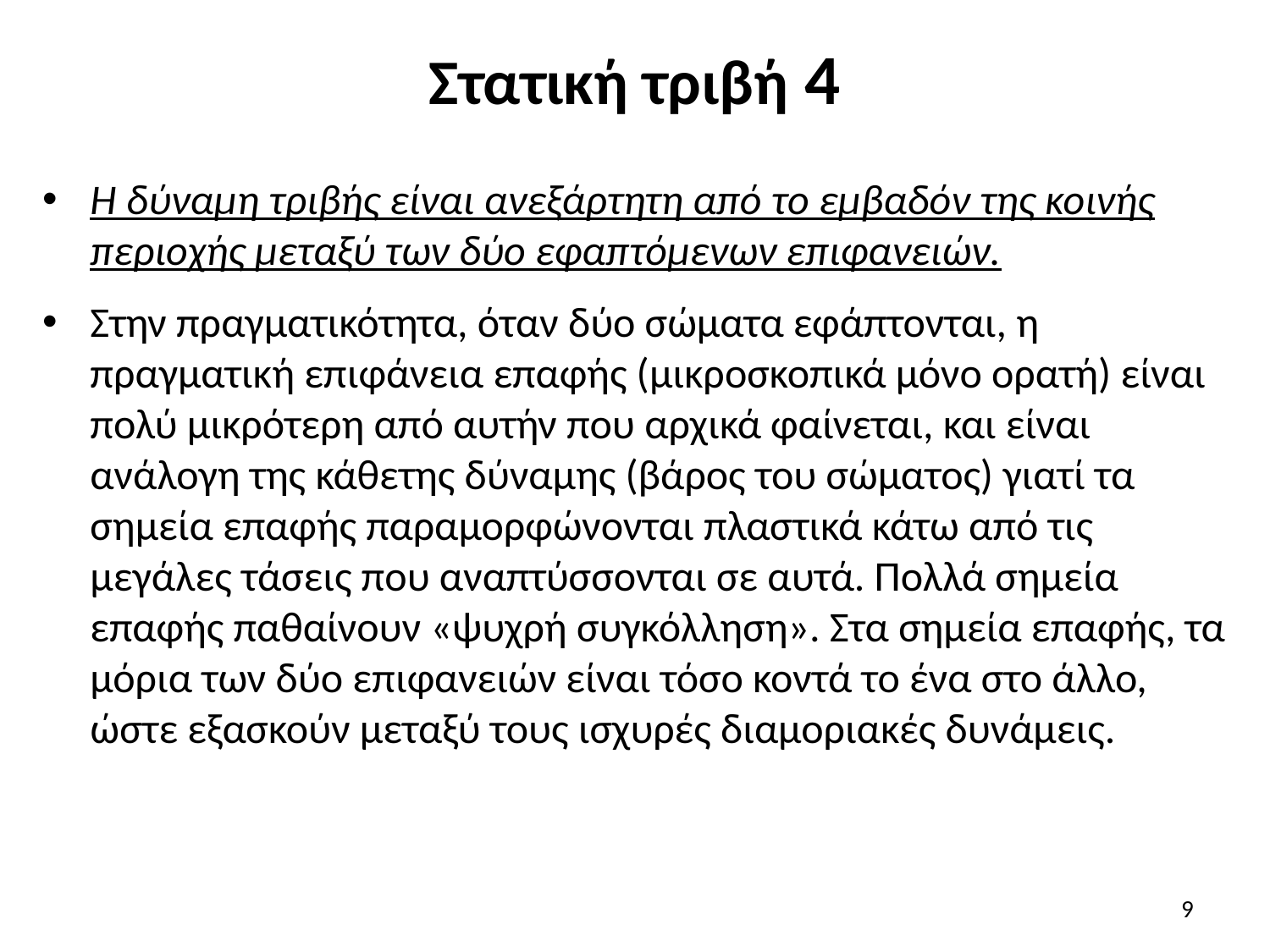

# Στατική τριβή 4
Η δύναμη τριβής είναι ανεξάρτητη από το εμβαδόν της κοινής περιοχής μεταξύ των δύο εφαπτόμενων επιφανειών.
Στην πραγματικότητα, όταν δύο σώματα εφάπτονται, η πραγματική επιφάνεια επαφής (μικροσκοπικά μόνο ορατή) είναι πολύ μικρότερη από αυτήν που αρχικά φαίνεται, και είναι ανάλογη της κάθετης δύναμης (βάρος του σώματος) γιατί τα σημεία επαφής παραμορφώνονται πλαστικά κάτω από τις μεγάλες τάσεις που αναπτύσσονται σε αυτά. Πολλά σημεία επαφής παθαίνουν «ψυχρή συγκόλληση». Στα σημεία επαφής, τα μόρια των δύο επιφανειών είναι τόσο κοντά το ένα στο άλλο, ώστε εξασκούν μεταξύ τους ισχυρές διαμοριακές δυνάμεις.
9